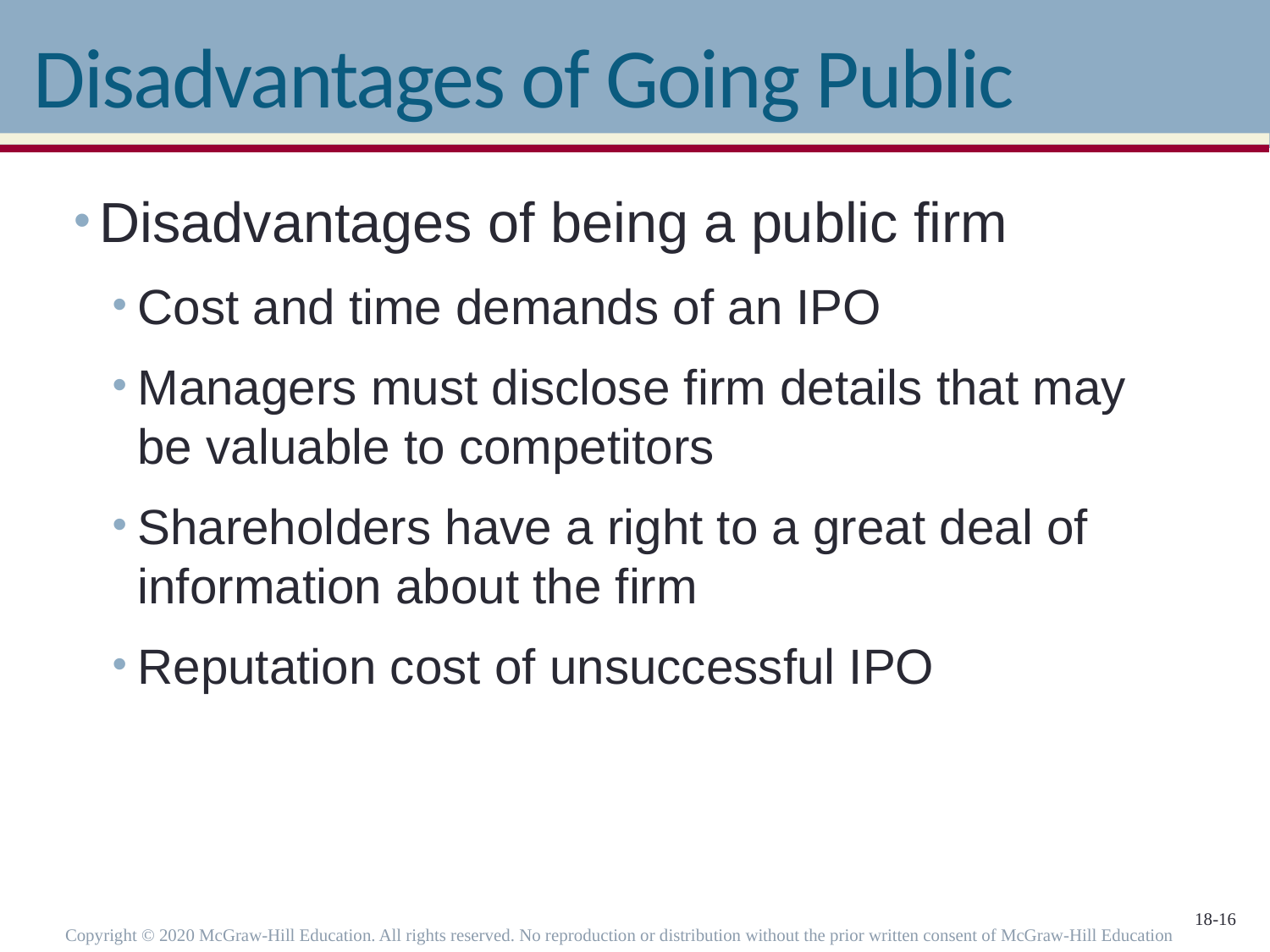

# Disadvantages of Going Public
Disadvantages of being a public firm
Cost and time demands of an IPO
Managers must disclose firm details that may be valuable to competitors
Shareholders have a right to a great deal of information about the firm
Reputation cost of unsuccessful IPO
Copyright © 2020 McGraw-Hill Education. All rights reserved. No reproduction or distribution without the prior written consent of McGraw-Hill Education